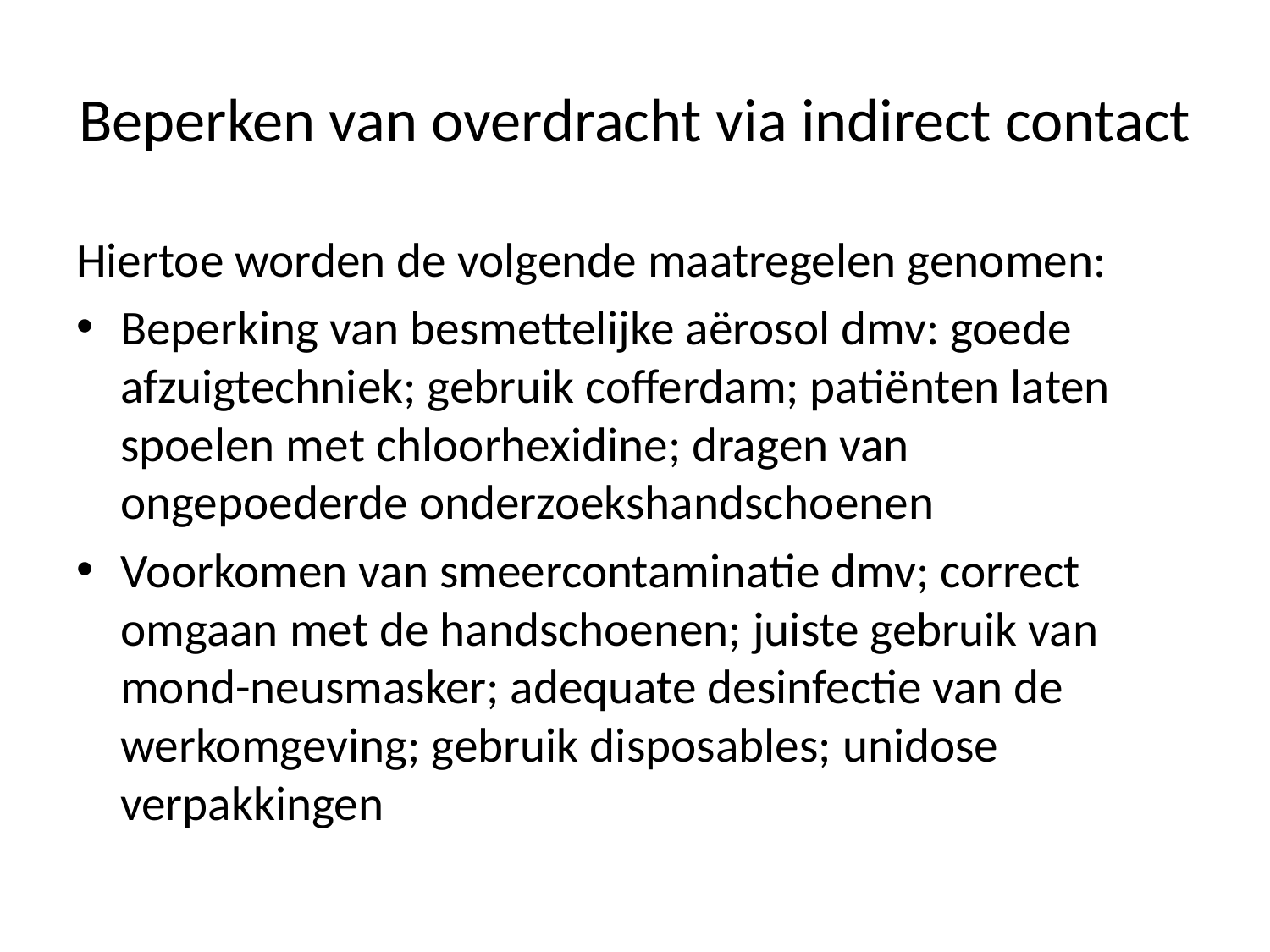

# Beperken van overdracht via indirect contact
Hiertoe worden de volgende maatregelen genomen:
Beperking van besmettelijke aërosol dmv: goede afzuigtechniek; gebruik cofferdam; patiënten laten spoelen met chloorhexidine; dragen van ongepoederde onderzoekshandschoenen
Voorkomen van smeercontaminatie dmv; correct omgaan met de handschoenen; juiste gebruik van mond-neusmasker; adequate desinfectie van de werkomgeving; gebruik disposables; unidose verpakkingen